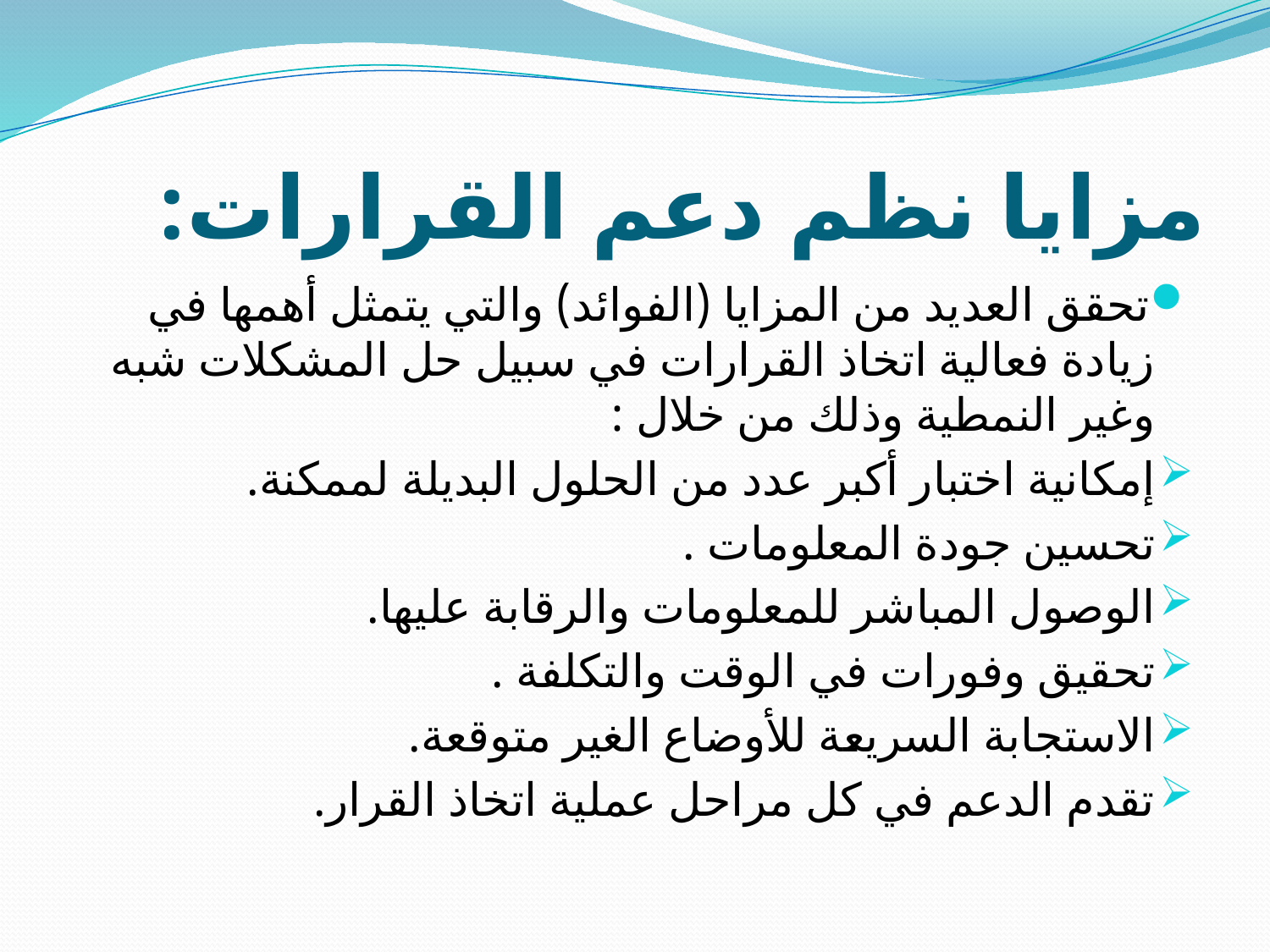

# مزايا نظم دعم القرارات:
تحقق العديد من المزايا (الفوائد) والتي يتمثل أهمها في زيادة فعالية اتخاذ القرارات في سبيل حل المشكلات شبه وغير النمطية وذلك من خلال :
إمكانية اختبار أكبر عدد من الحلول البديلة لممكنة.
تحسين جودة المعلومات .
الوصول المباشر للمعلومات والرقابة عليها.
تحقيق وفورات في الوقت والتكلفة .
الاستجابة السريعة للأوضاع الغير متوقعة.
تقدم الدعم في كل مراحل عملية اتخاذ القرار.